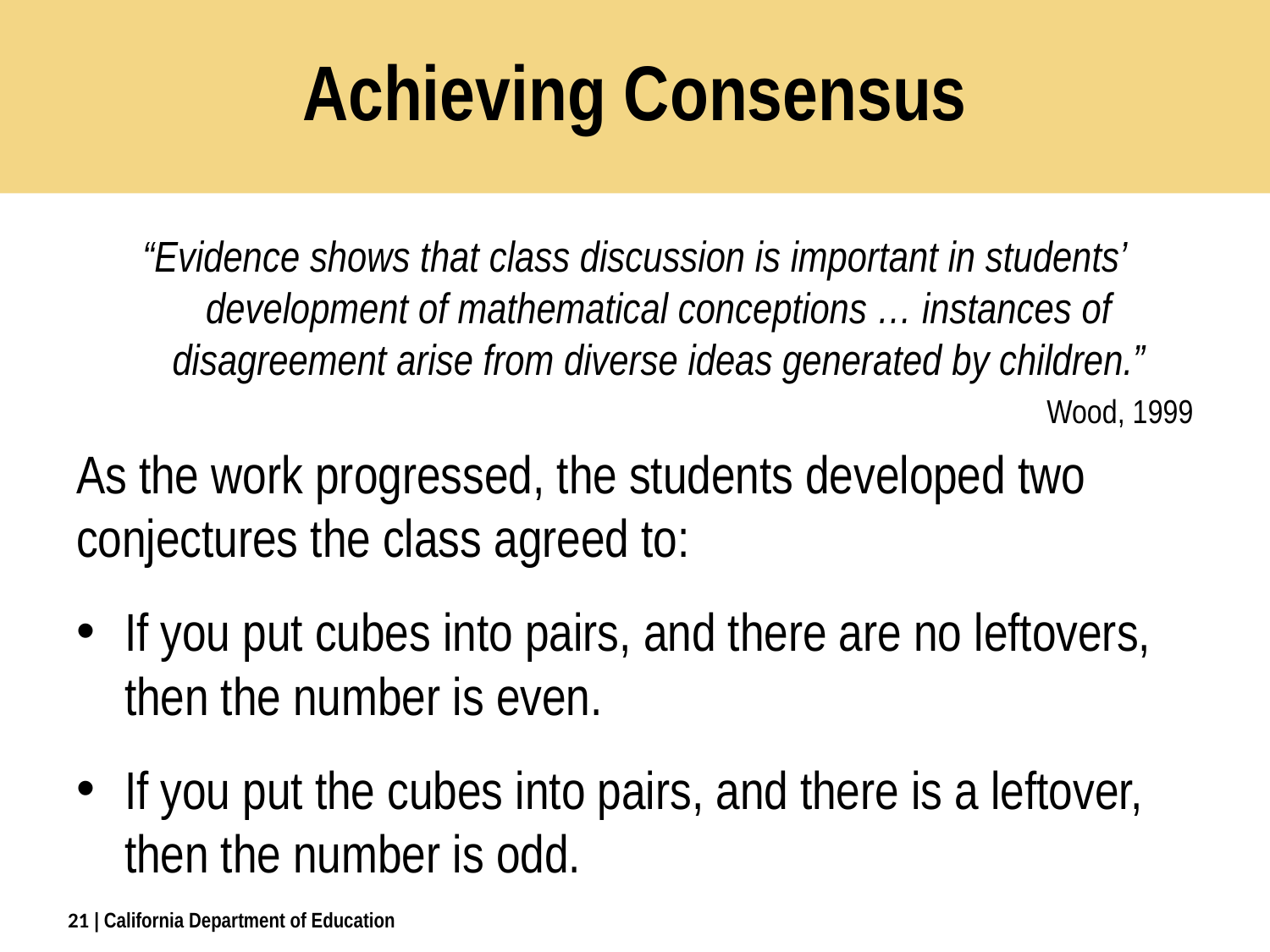

# Achieving Consensus
“Evidence shows that class discussion is important in students’ development of mathematical conceptions … instances of disagreement arise from diverse ideas generated by children.”
Wood, 1999
As the work progressed, the students developed two conjectures the class agreed to:
If you put cubes into pairs, and there are no leftovers, then the number is even.
If you put the cubes into pairs, and there is a leftover, then the number is odd.
21
| California Department of Education